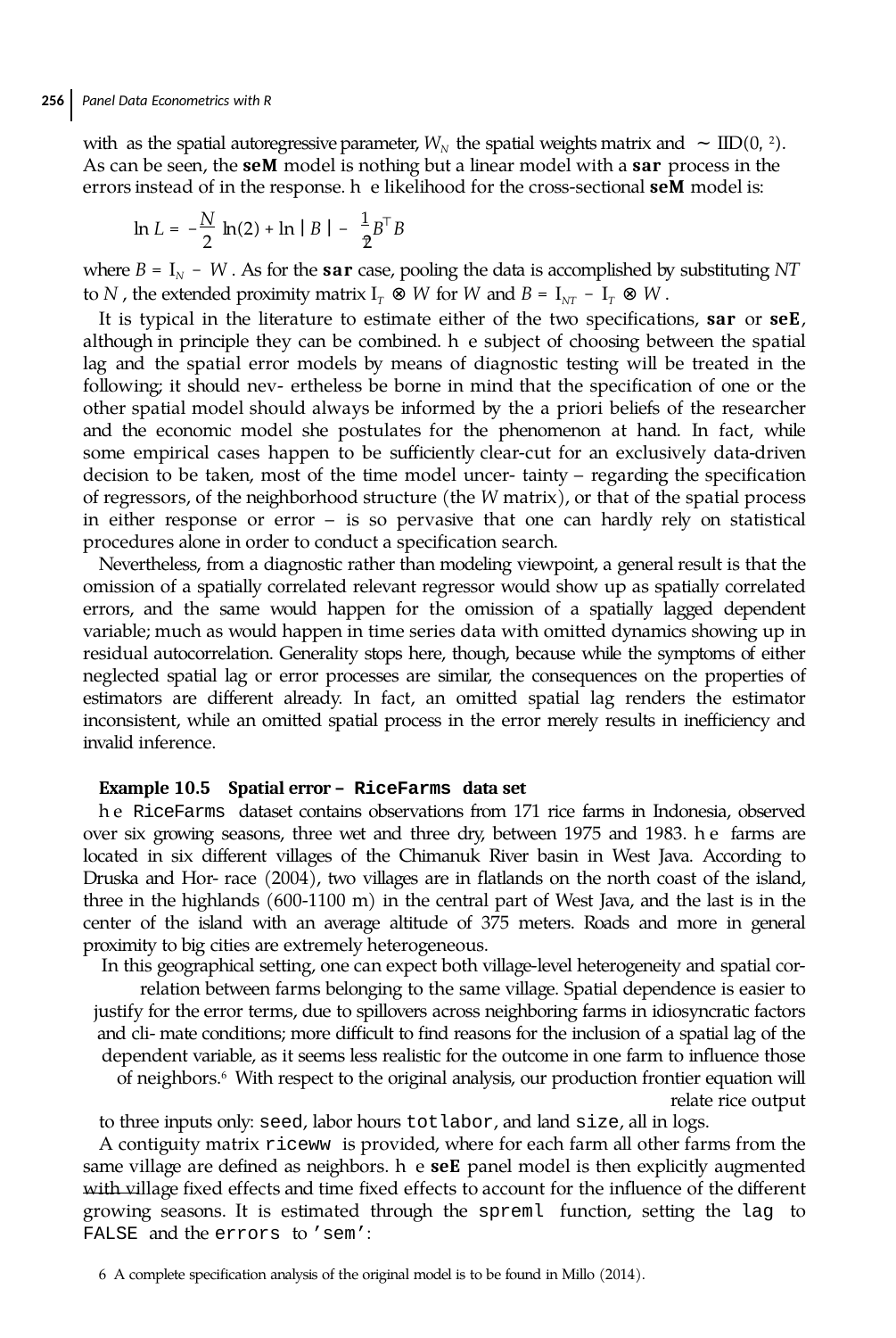

256  Panel Data Econometrics with R

with  as the spatial autoregressive parameter, WN the spatial weights matrix and  ∼ IID(0, 2).

As can be seen, the sem model is nothing but a linear model with a sar process in the errors instead of in the response. he likelihood for the cross-sectional sem model is:
N
1 ⊤ ⊤
ln L = −	ln(2) + ln ∣ B ∣ −  B B
2	2
where B = IN − W . As for the sar case, pooling the data is accomplished by substituting NT
to N , the extended proximity matrix IT ⊗ W for W and B = INT − IT ⊗ W .
It is typical in the literature to estimate either of the two speciﬁcations, sar or sem, although in principle they can be combined. he subject of choosing between the spatial lag and the spatial error models by means of diagnostic testing will be treated in the following; it should nev- ertheless be borne in mind that the speciﬁcation of one or the other spatial model should always be informed by the a priori beliefs of the researcher and the economic model she postulates for the phenomenon at hand. In fact, while some empirical cases happen to be suﬃciently clear-cut for an exclusively data-driven decision to be taken, most of the time model uncer- tainty – regarding the speciﬁcation of regressors, of the neighborhood structure (the W matrix), or that of the spatial process in either response or error – is so pervasive that one can hardly rely on statistical procedures alone in order to conduct a speciﬁcation search.
Nevertheless, from a diagnostic rather than modeling viewpoint, a general result is that the omission of a spatially correlated relevant regressor would show up as spatially correlated errors, and the same would happen for the omission of a spatially lagged dependent variable; much as would happen in time series data with omitted dynamics showing up in residual autocorrelation. Generality stops here, though, because while the symptoms of either neglected spatial lag or error processes are similar, the consequences on the properties of estimators are different already. In fact, an omitted spatial lag renders the estimator inconsistent, while an omitted spatial process in the error merely results in ineﬃciency and invalid inference.

Example 10.5  Spatial error – RiceFarms data set
he RiceFarms dataset contains observations from 171 rice farms in Indonesia, observed over six growing seasons, three wet and three dry, between 1975 and 1983. he farms are located in six different villages of the Chimanuk River basin in West Java. According to Druska and Hor- race (2004), two villages are in flatlands on the north coast of the island, three in the highlands (600-1100 m) in the central part of West Java, and the last is in the center of the island with an average altitude of 375 meters. Roads and more in general proximity to big cities are extremely heterogeneous.
In this geographical setting, one can expect both village-level heterogeneity and spatial cor-
relation between farms belonging to the same village. Spatial dependence is easier to justify for the error terms, due to spillovers across neighboring farms in idiosyncratic factors and cli- mate conditions; more diﬃcult to ﬁnd reasons for the inclusion of a spatial lag of the dependent variable, as it seems less realistic for the outcome in one farm to influence those of neighbors.6 With respect to the original analysis, our production frontier equation will relate rice output
to three inputs only: seed, labor hours totlabor, and land size, all in logs.
A contiguity matrix riceww is provided, where for each farm all other farms from the same village are deﬁned as neighbors. he sem panel model is then explicitly augmented with village ﬁxed effects and time ﬁxed effects to account for the influence of the different growing seasons. It is estimated through the spreml function, setting the lag to FALSE and the errors to ’sem’:

6 A complete speciﬁcation analysis of the original model is to be found in Millo (2014).